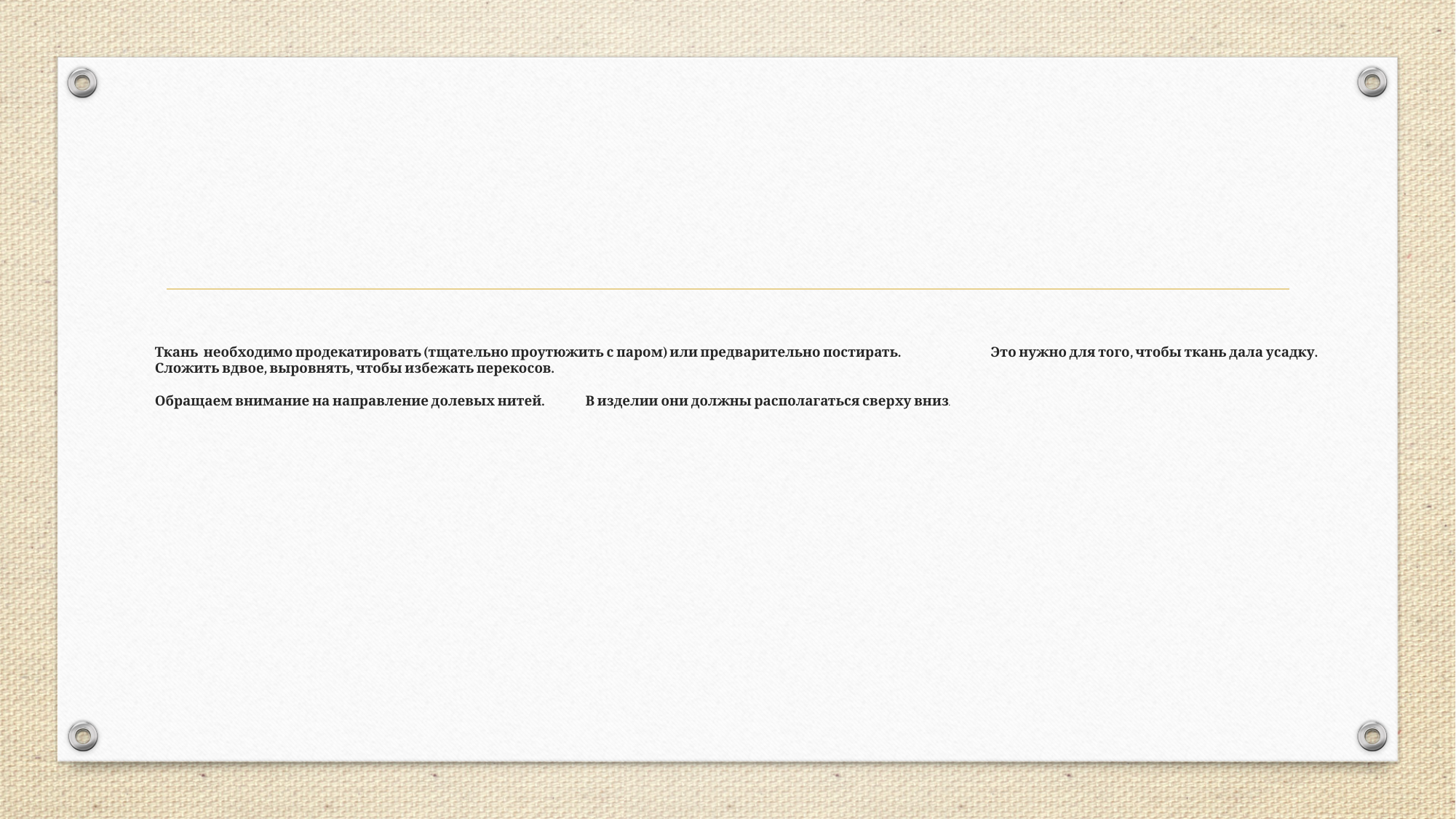

# Ткань  необходимо продекатировать (тщательно проутюжить с паром) или предварительно постирать.                                 Это нужно для того, чтобы ткань дала усадку. Сложить вдвое, выровнять, чтобы избежать перекосов. Обращаем внимание на направление долевых нитей.               В изделии они должны располагаться сверху вниз.